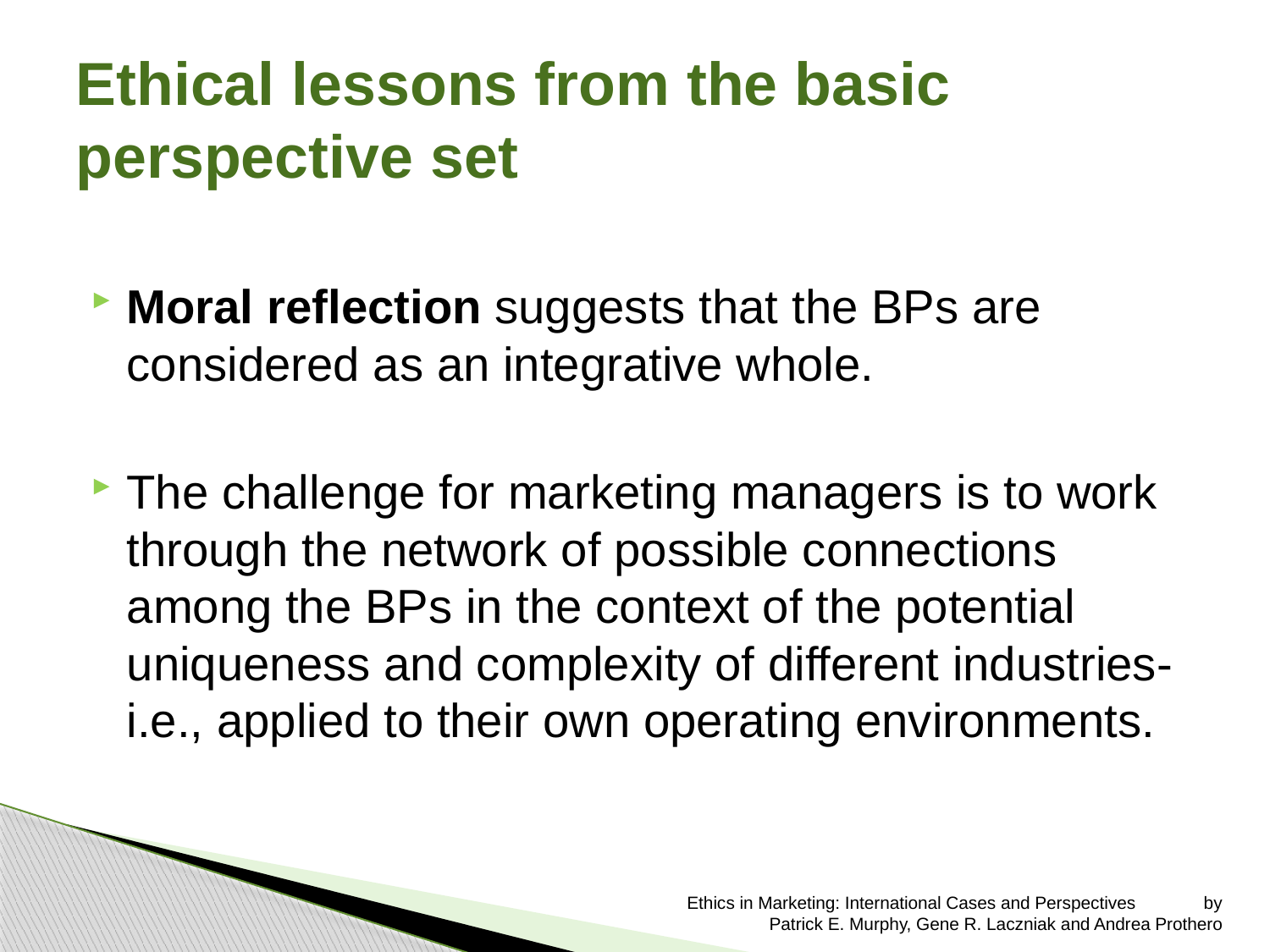

# Ethical lessons from the basic perspective set

Moral reflection suggests that the BPs are considered as an integrative whole.

The challenge for marketing managers is to work through the network of possible connections among the BPs in the context of the potential uniqueness and complexity of different industries-i.e., applied to their own operating environments.
     Ethics in Marketing: International Cases and Perspectives              by Patrick E. Murphy, Gene R. Laczniak and Andrea Prothero